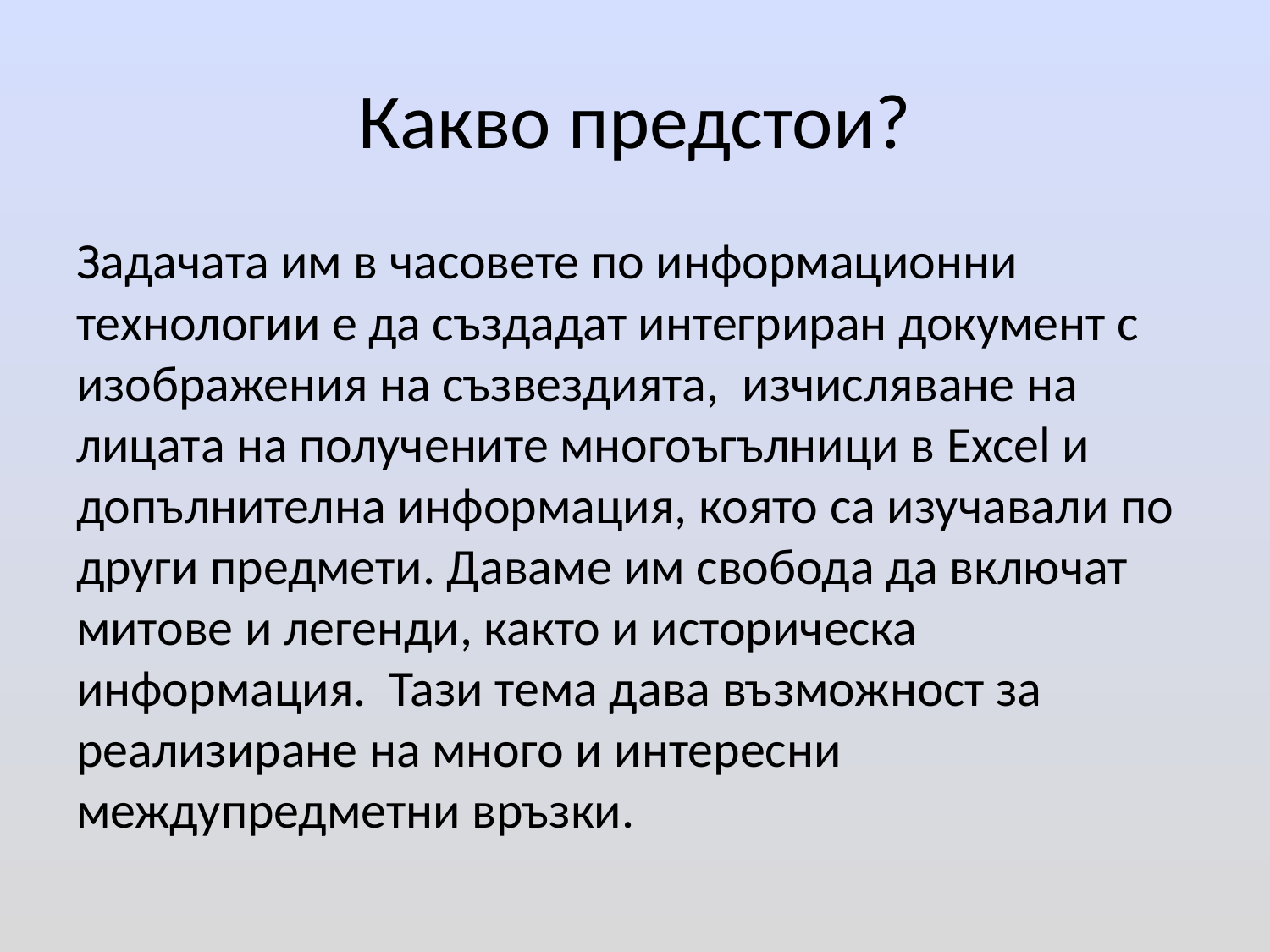

# Какво предстои?
Задачата им в часовете по информационни технологии е да създадат интегриран документ с изображения на съзвездията,  изчисляване на лицата на получените многоъгълници в Excel и допълнителна информация, която са изучавали по други предмети. Даваме им свобода да включат митове и легенди, както и историческа информация.  Тази тема дава възможност за реализиране на много и интересни междупредметни връзки.